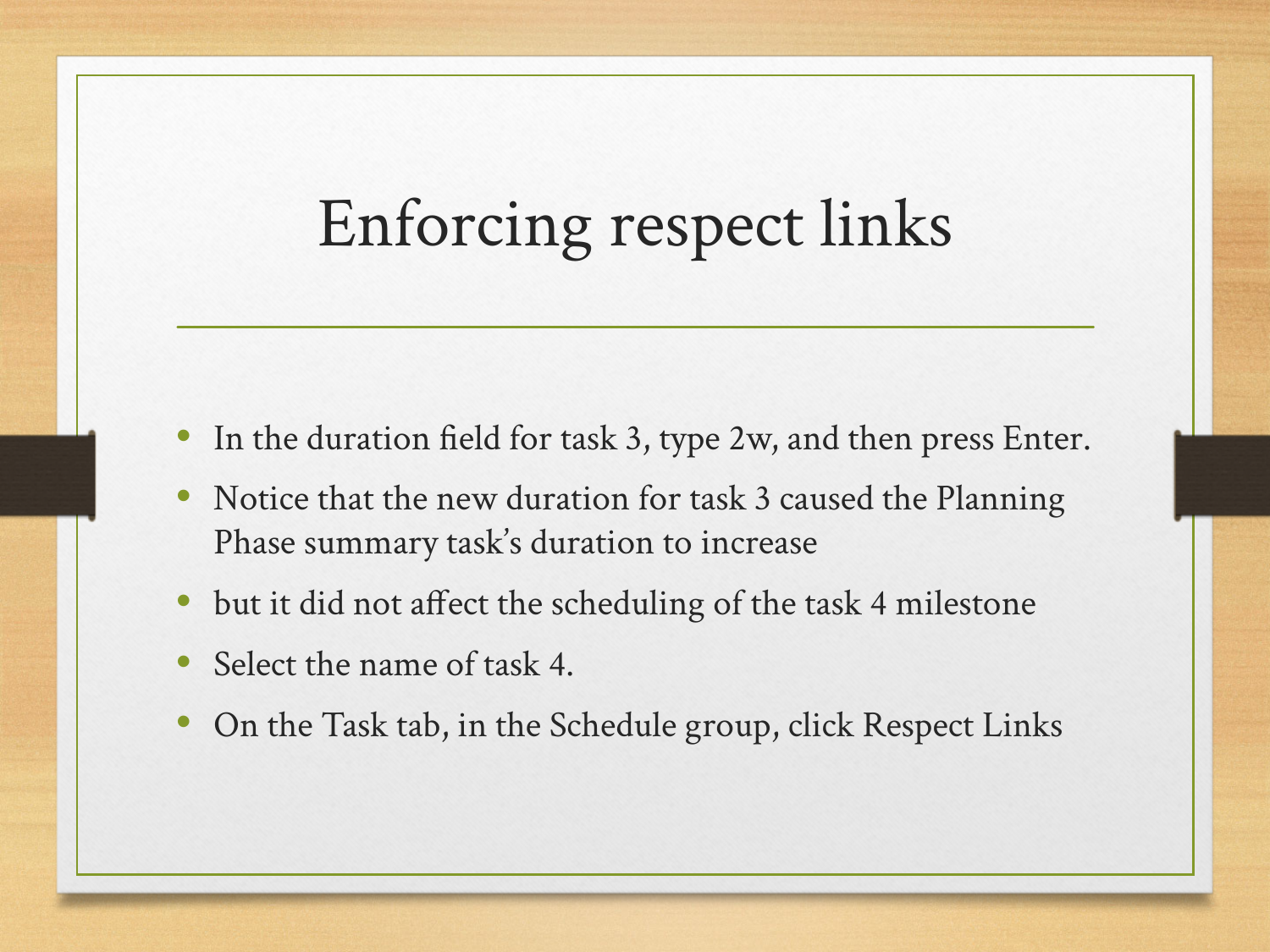

# Enforcing respect links

In the duration field for task 3, type 2w, and then press Enter.
Notice that the new duration for task 3 caused the Planning Phase summary task’s duration to increase
but it did not affect the scheduling of the task 4 milestone
Select the name of task 4.
On the Task tab, in the Schedule group, click Respect Links